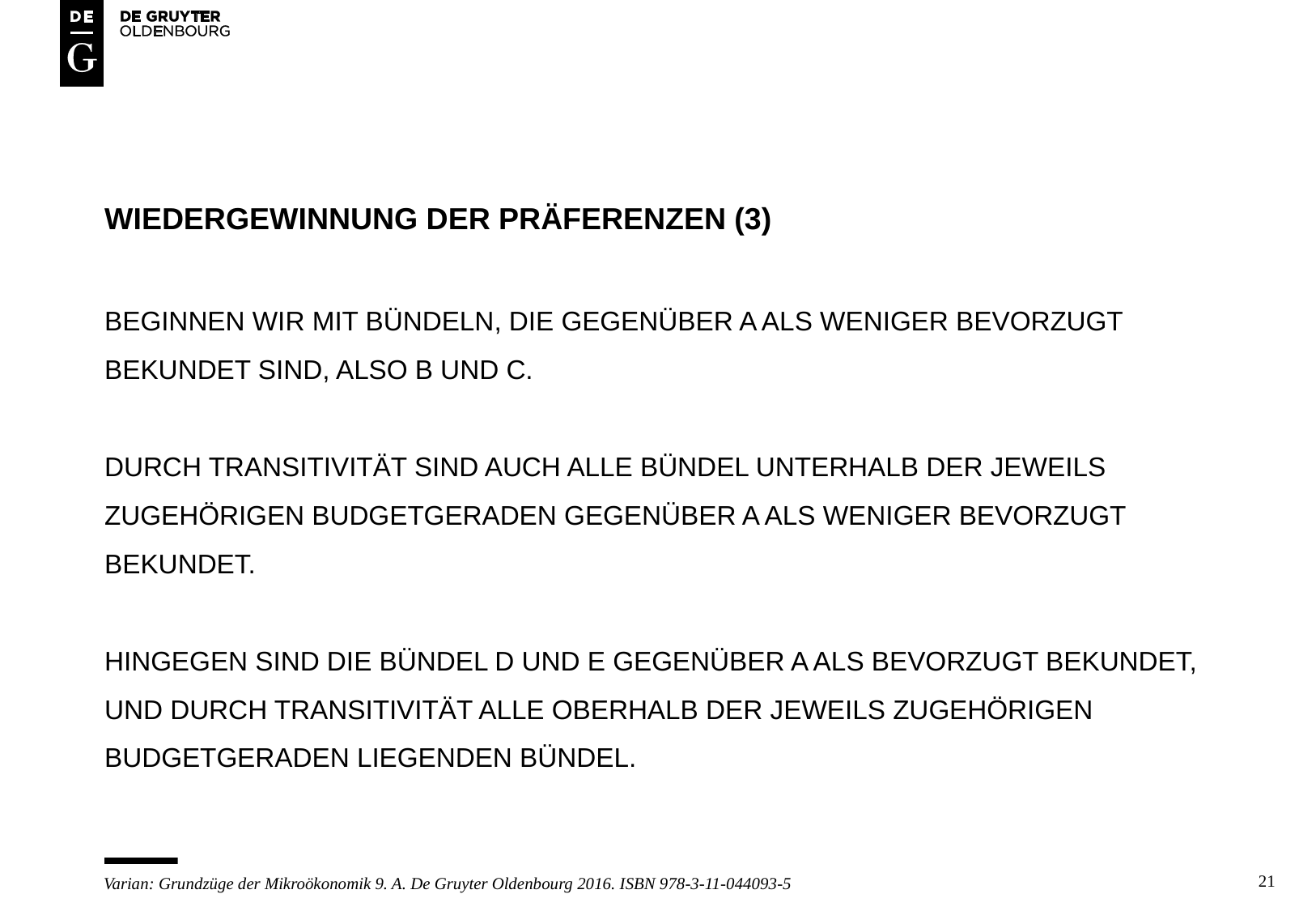

# Wiedergewinnung der präferenzen (3)
BEGINNEN WIR MIT BÜNDELN, DIE GEGENÜBER A ALS WENIGER BEVORZUGT BEKUNDET SIND, ALSO B UND C.

DURCH TRANSITIVITÄT SIND AUCH ALLE BÜNDEL UNTERHALB DER JEWEILS ZUGEHÖRIGEN BUDGETGERADEN GEGENÜBER A ALS WENIGER BEVORZUGT BEKUNDET.

HINGEGEN SIND DIE BÜNDEL D UND E GEGENÜBER A ALS BEVORZUGT BEKUNDET, UND DURCH TRANSITIVITÄT ALLE OBERHALB DER JEWEILS ZUGEHÖRIGEN BUDGETGERADEN LIEGENDEN BÜNDEL.

21
Varian: Grundzüge der Mikroökonomik 9. A. De Gruyter Oldenbourg 2016. ISBN 978-3-11-044093-5